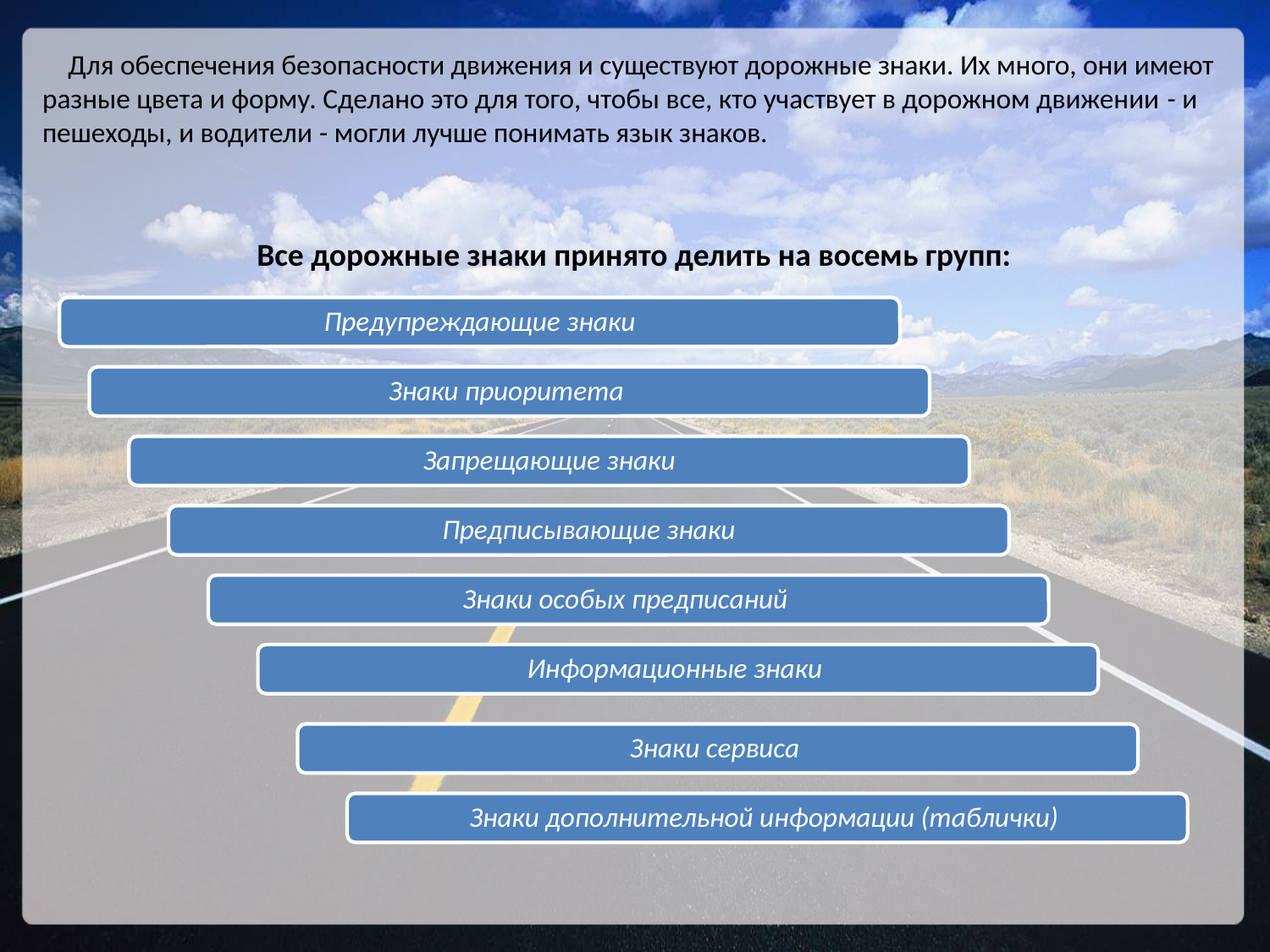

Для обеспечения безопасности движения и существуют дорожные знаки. Их много, они имеют разные цвета и форму. Сделано это для того, чтобы все, кто участвует в дорожном движении - и пешеходы, и водители - могли лучше понимать язык знаков.
Все дорожные знаки принято делить на восемь групп:

Предупреждающие знаки

Знаки приоритета

Запрещающие знаки

Предписывающие знаки

Знаки особых предписаний

Информационные знаки

Знаки сервиса

Знаки дополнительной информации (таблички)